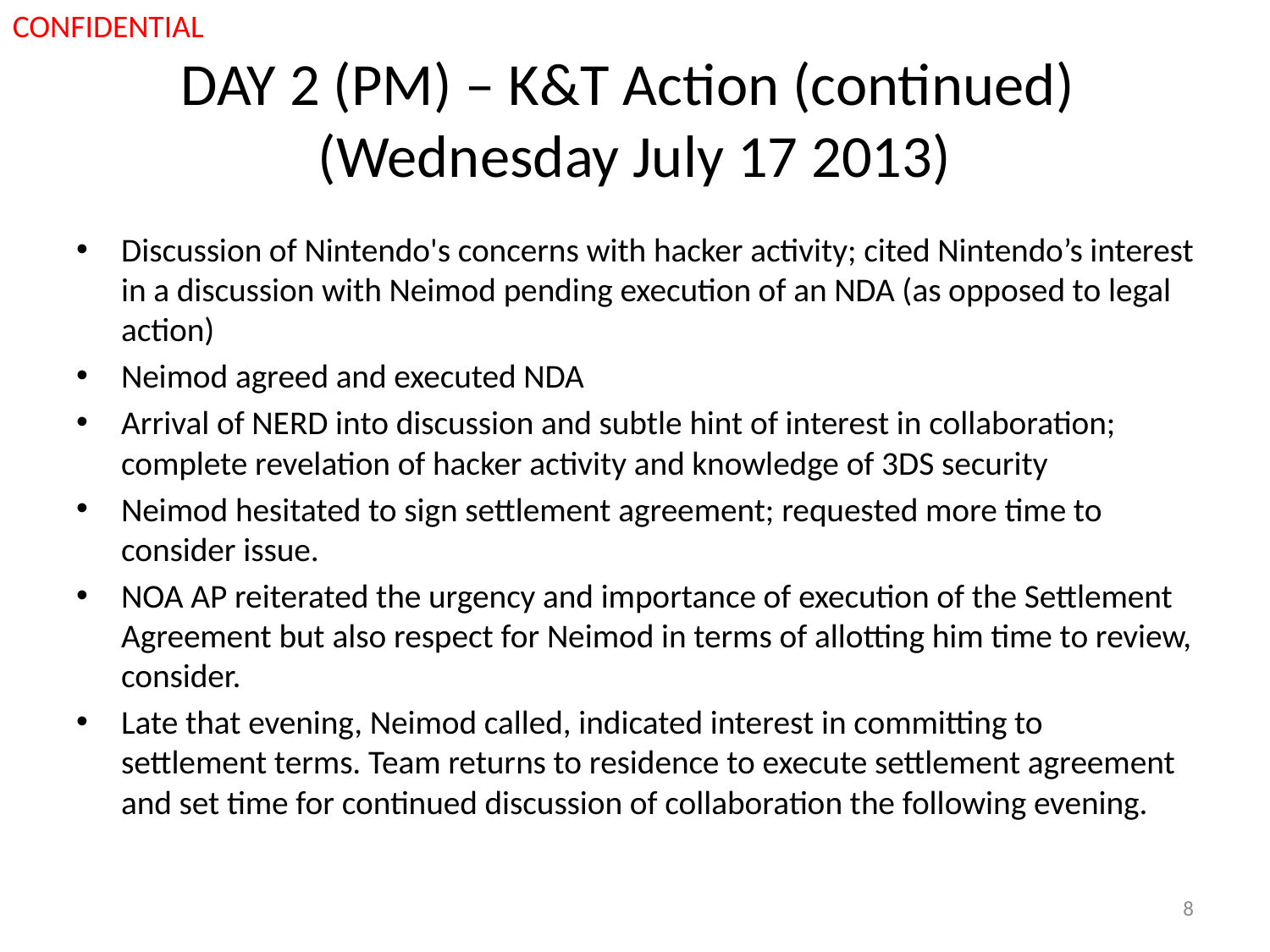

CONFIDENTIAL
# DAY 2 (PM) – K&T Action (continued) (Wednesday July 17 2013)
Discussion of Nintendo's concerns with hacker activity; cited Nintendo’s interest in a discussion with Neimod pending execution of an NDA (as opposed to legal action)
Neimod agreed and executed NDA
Arrival of NERD into discussion and subtle hint of interest in collaboration; complete revelation of hacker activity and knowledge of 3DS security
Neimod hesitated to sign settlement agreement; requested more time to consider issue.
NOA AP reiterated the urgency and importance of execution of the Settlement Agreement but also respect for Neimod in terms of allotting him time to review, consider.
Late that evening, Neimod called, indicated interest in committing to settlement terms. Team returns to residence to execute settlement agreement and set time for continued discussion of collaboration the following evening.
8